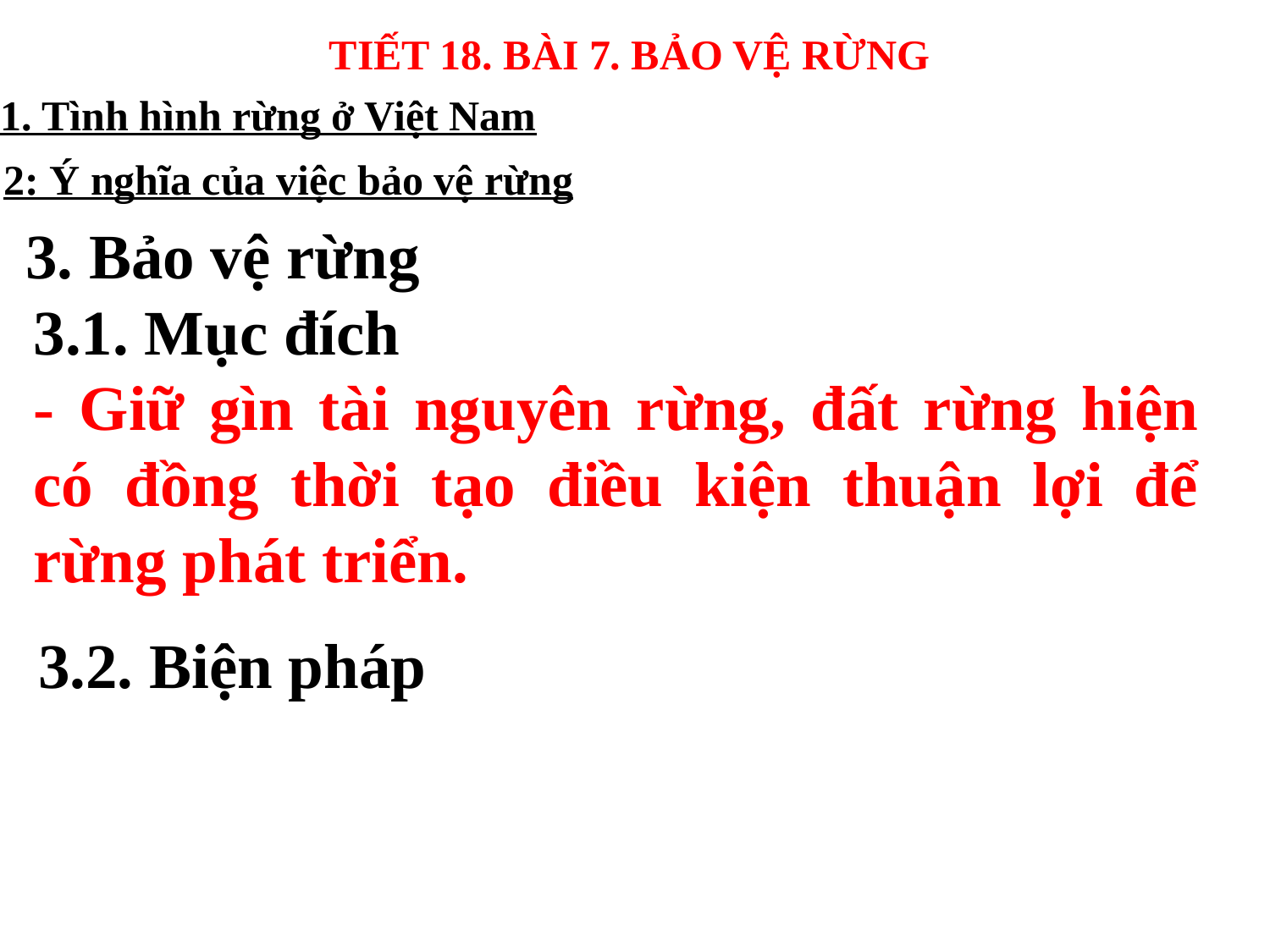

TIẾT 18. BÀI 7. BẢO VỆ RỪNG
1. Tình hình rừng ở Việt Nam
2: Ý nghĩa của việc bảo vệ rừng
3. Bảo vệ rừng
3.1. Mục đích
- Giữ gìn tài nguyên rừng, đất rừng hiện có đồng thời tạo điều kiện thuận lợi để rừng phát triển.
3.2. Biện pháp